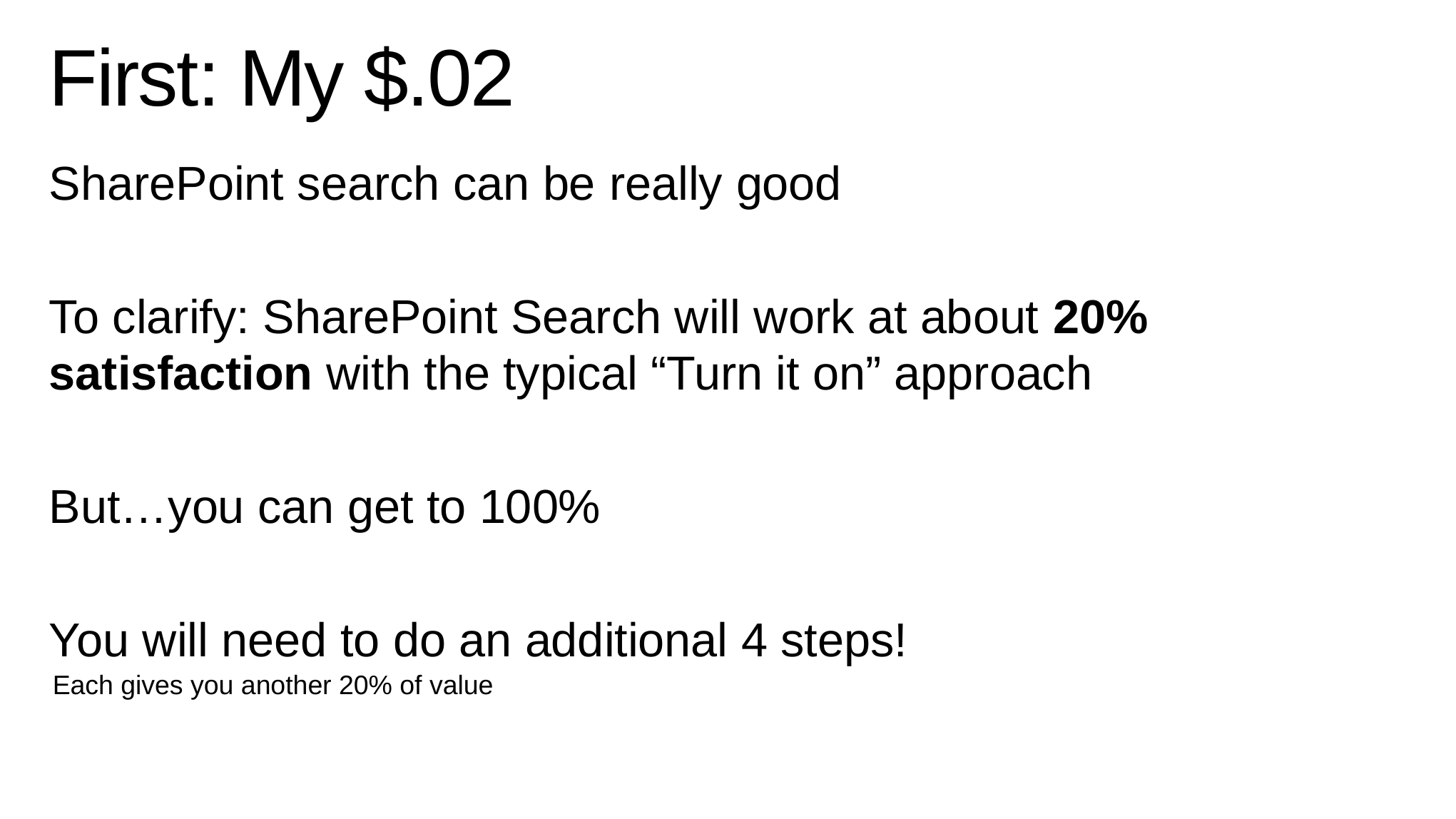

# First: My $.02
SharePoint search can be really good

To clarify: SharePoint Search will work at about 20% satisfaction with the typical “Turn it on” approach

But…you can get to 100%

You will need to do an additional 4 steps!
Each gives you another 20% of value